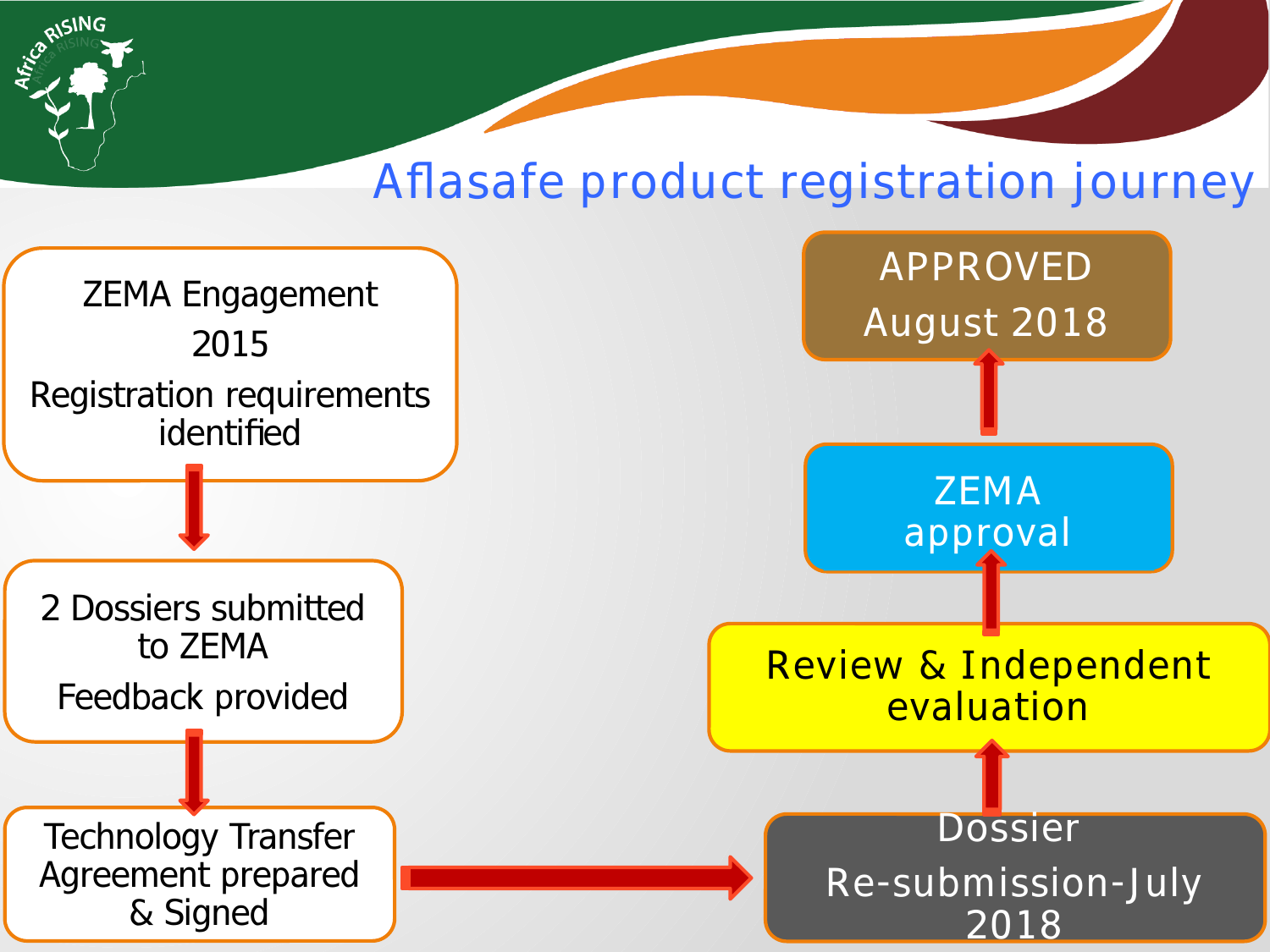

Aflasafe product registration journey

APPROVED
August 2018

ZEMA Engagement
2015
Registration requirements identified

ZEMA approval

2 Dossiers submitted to ZEMA
Feedback provided

Review & Independent evaluation

Technology Transfer Agreement prepared & Signed

Dossier
Re-submission-July 2018